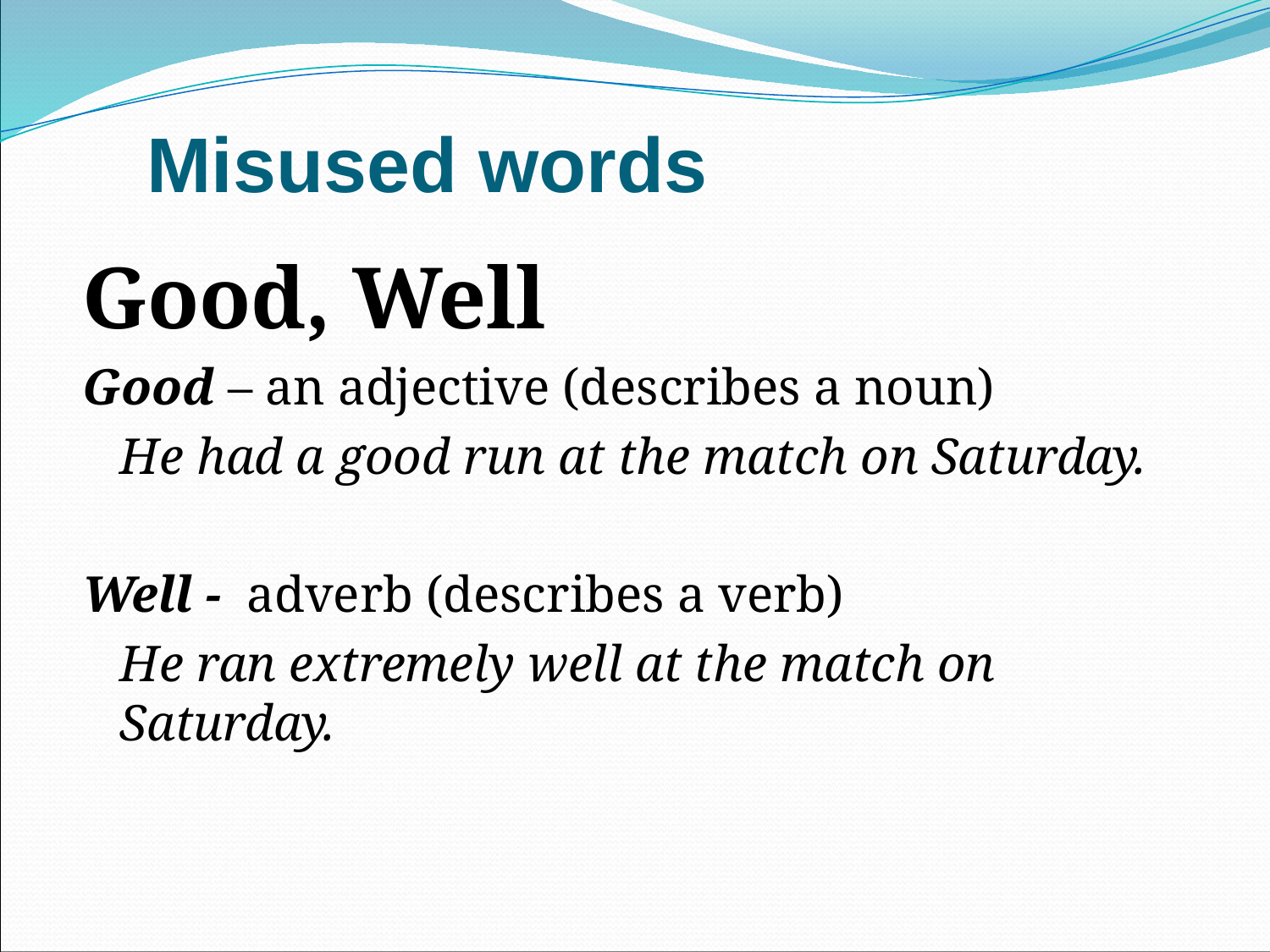

# Misused words
Good, Well
Good – an adjective (describes a noun)
	He had a good run at the match on Saturday.

Well -  adverb (describes a verb)
	He ran extremely well at the match on Saturday.